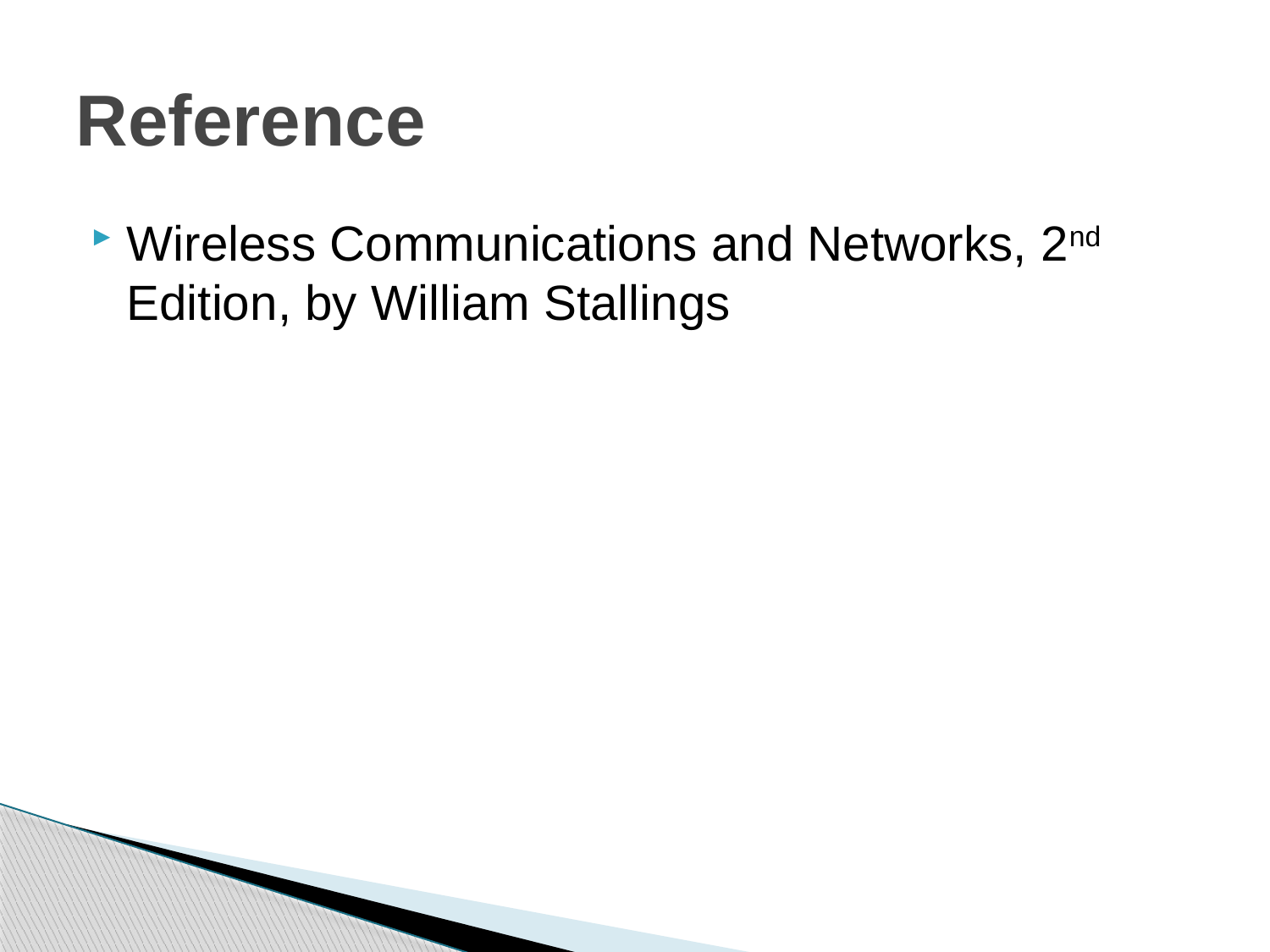

# Reference
Wireless Communications and Networks, 2nd Edition, by William Stallings